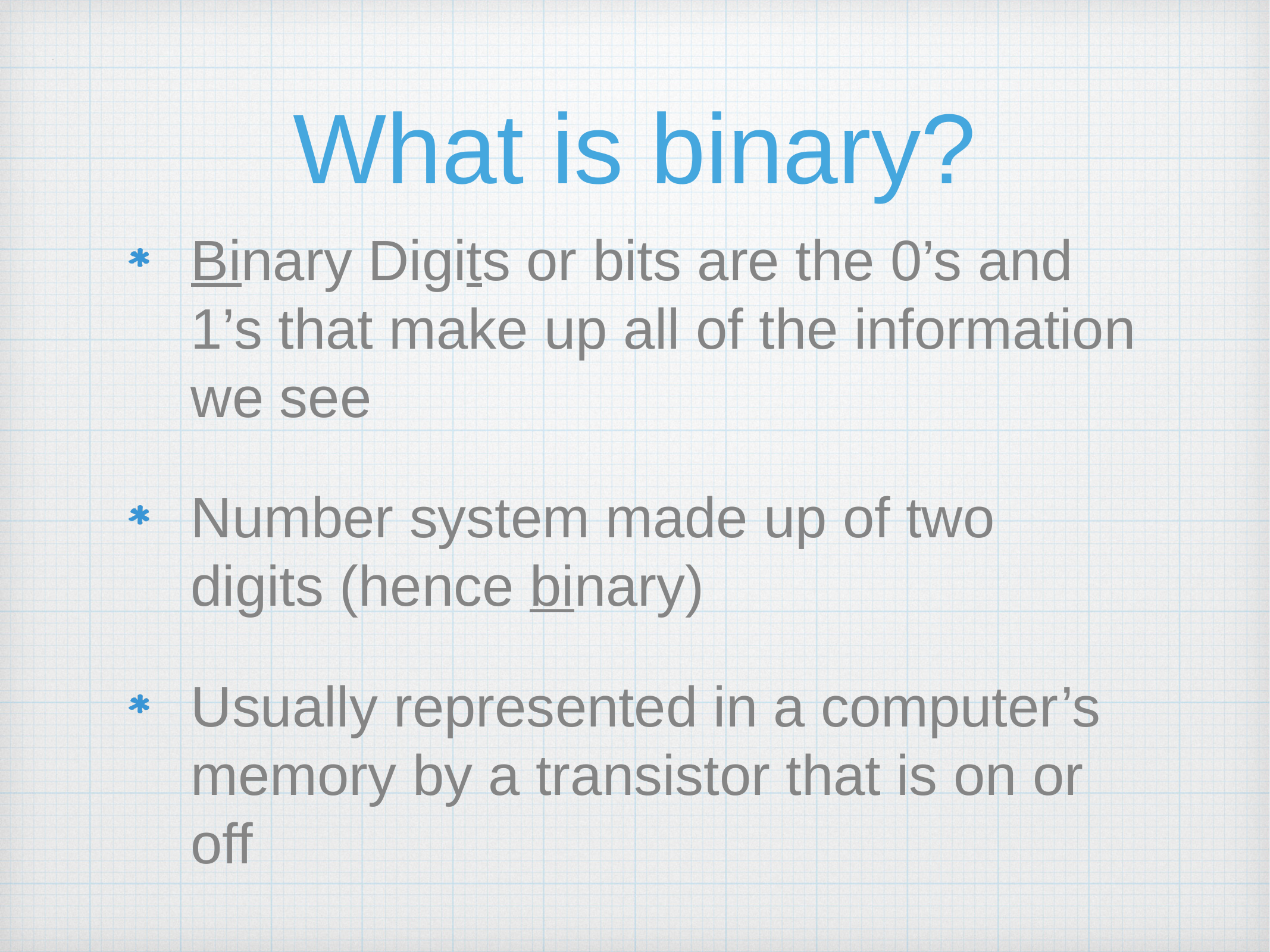

# What is binary?
Binary Digits or bits are the 0’s and 1’s that make up all of the information we see
Number system made up of two digits (hence binary)
Usually represented in a computer’s memory by a transistor that is on or off